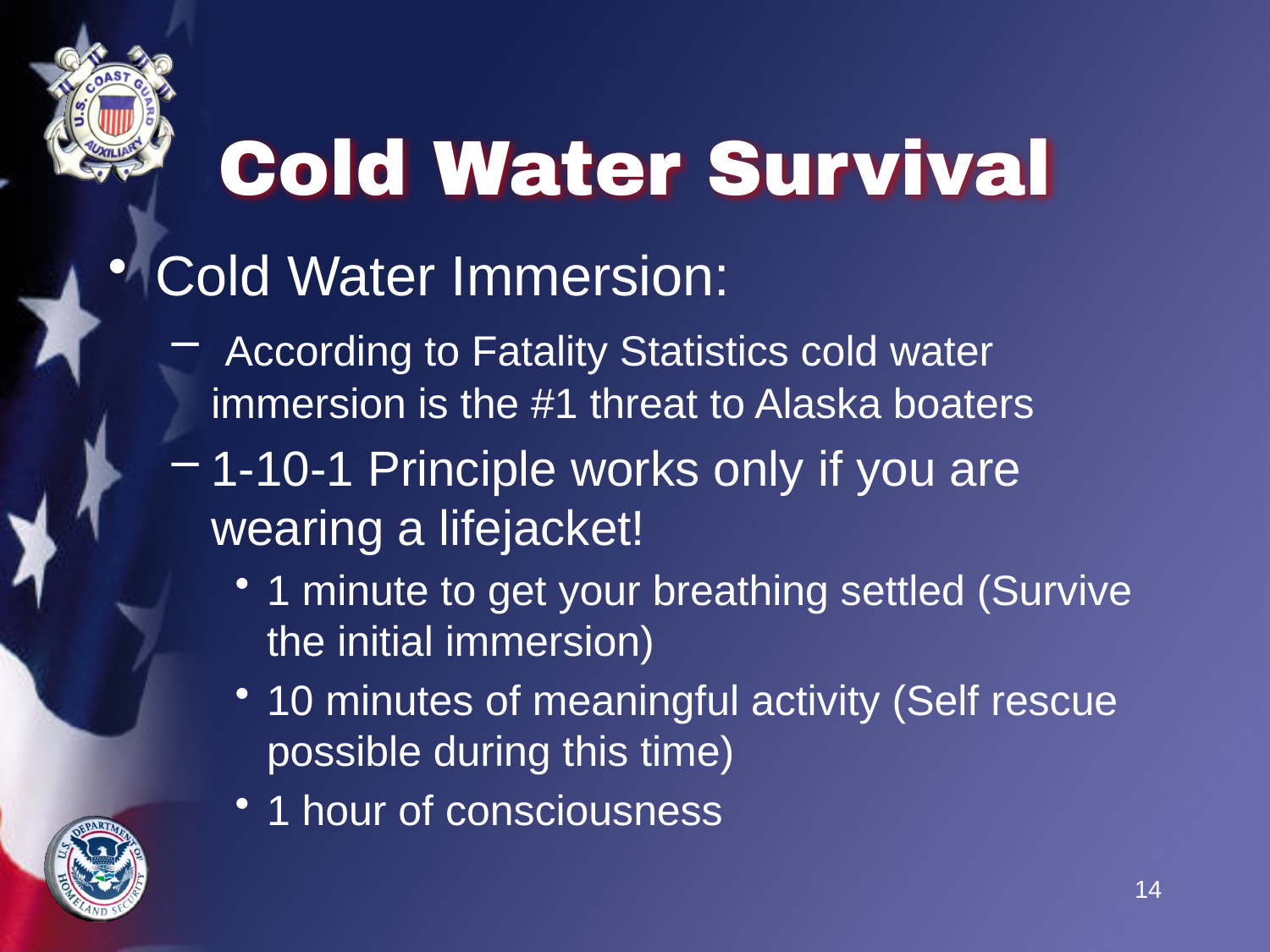

# Cold Water Survival
Cold Water Immersion:
 According to Fatality Statistics cold water immersion is the #1 threat to Alaska boaters
1-10-1 Principle works only if you are wearing a lifejacket!
1 minute to get your breathing settled (Survive the initial immersion)
10 minutes of meaningful activity (Self rescue possible during this time)
1 hour of consciousness

14